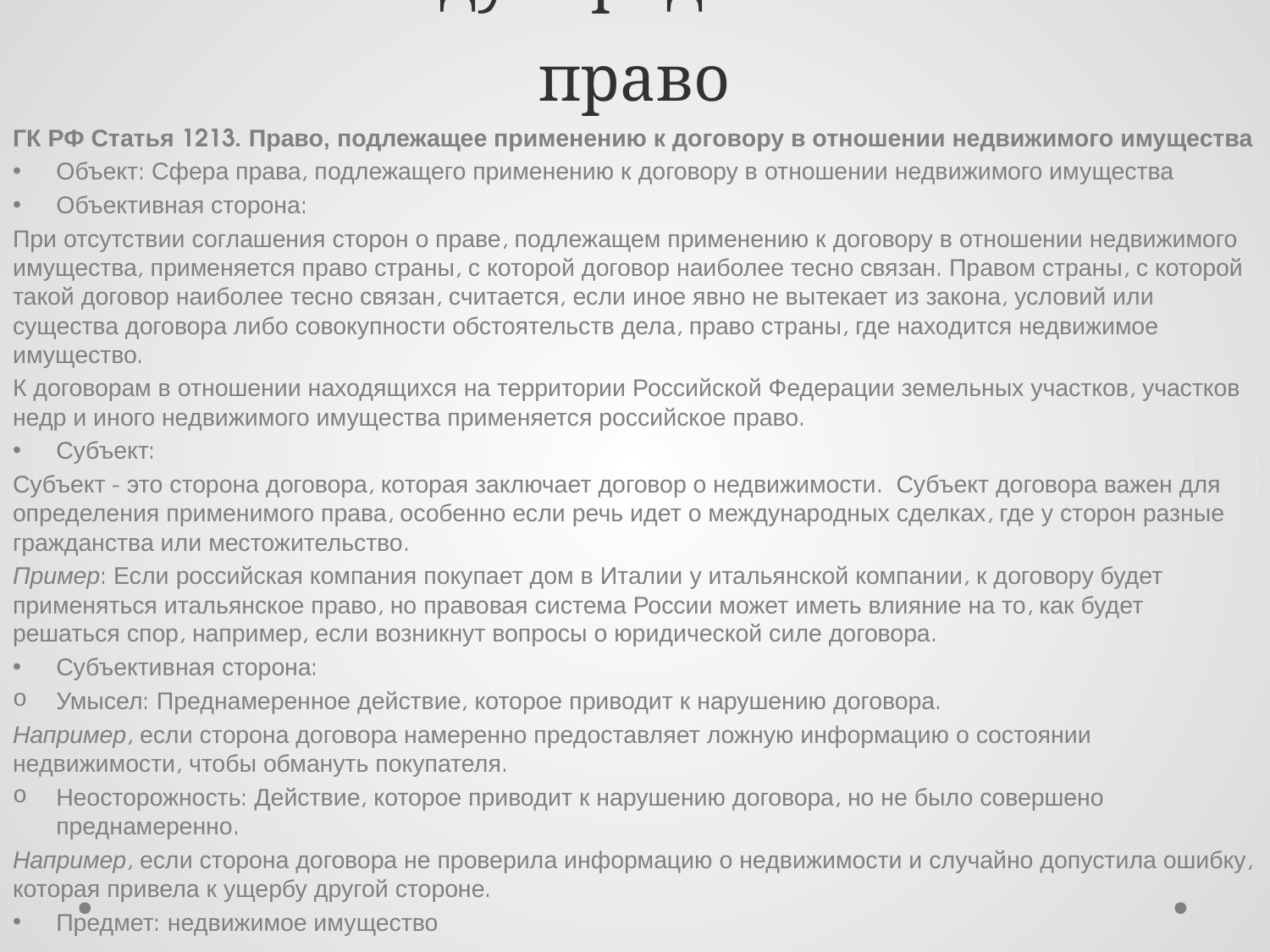

# 71.  Международное частное право
ГК РФ Статья 1213. Право, подлежащее применению к договору в отношении недвижимого имущества
Объект: Сфера права, подлежащего применению к договору в отношении недвижимого имущества
Объективная сторона:
При отсутствии соглашения сторон о праве, подлежащем применению к договору в отношении недвижимого имущества, применяется право страны, с которой договор наиболее тесно связан. Правом страны, с которой такой договор наиболее тесно связан, считается, если иное явно не вытекает из закона, условий или существа договора либо совокупности обстоятельств дела, право страны, где находится недвижимое имущество.
К договорам в отношении находящихся на территории Российской Федерации земельных участков, участков недр и иного недвижимого имущества применяется российское право.
Субъект:
Субъект - это сторона договора, которая заключает договор о недвижимости.  Субъект договора важен для определения применимого права, особенно если речь идет о международных сделках, где у сторон разные гражданства или местожительство.
Пример: Если российская компания покупает дом в Италии у итальянской компании, к договору будет применяться итальянское право, но правовая система России может иметь влияние на то, как будет решаться спор, например, если возникнут вопросы о юридической силе договора.
Субъективная сторона:
Умысел: Преднамеренное действие, которое приводит к нарушению договора.
Например, если сторона договора намеренно предоставляет ложную информацию о состоянии недвижимости, чтобы обмануть покупателя.
Неосторожность: Действие, которое приводит к нарушению договора, но не было совершено преднамеренно.
Например, если сторона договора не проверила информацию о недвижимости и случайно допустила ошибку, которая привела к ущербу другой стороне.
Предмет: недвижимое имущество